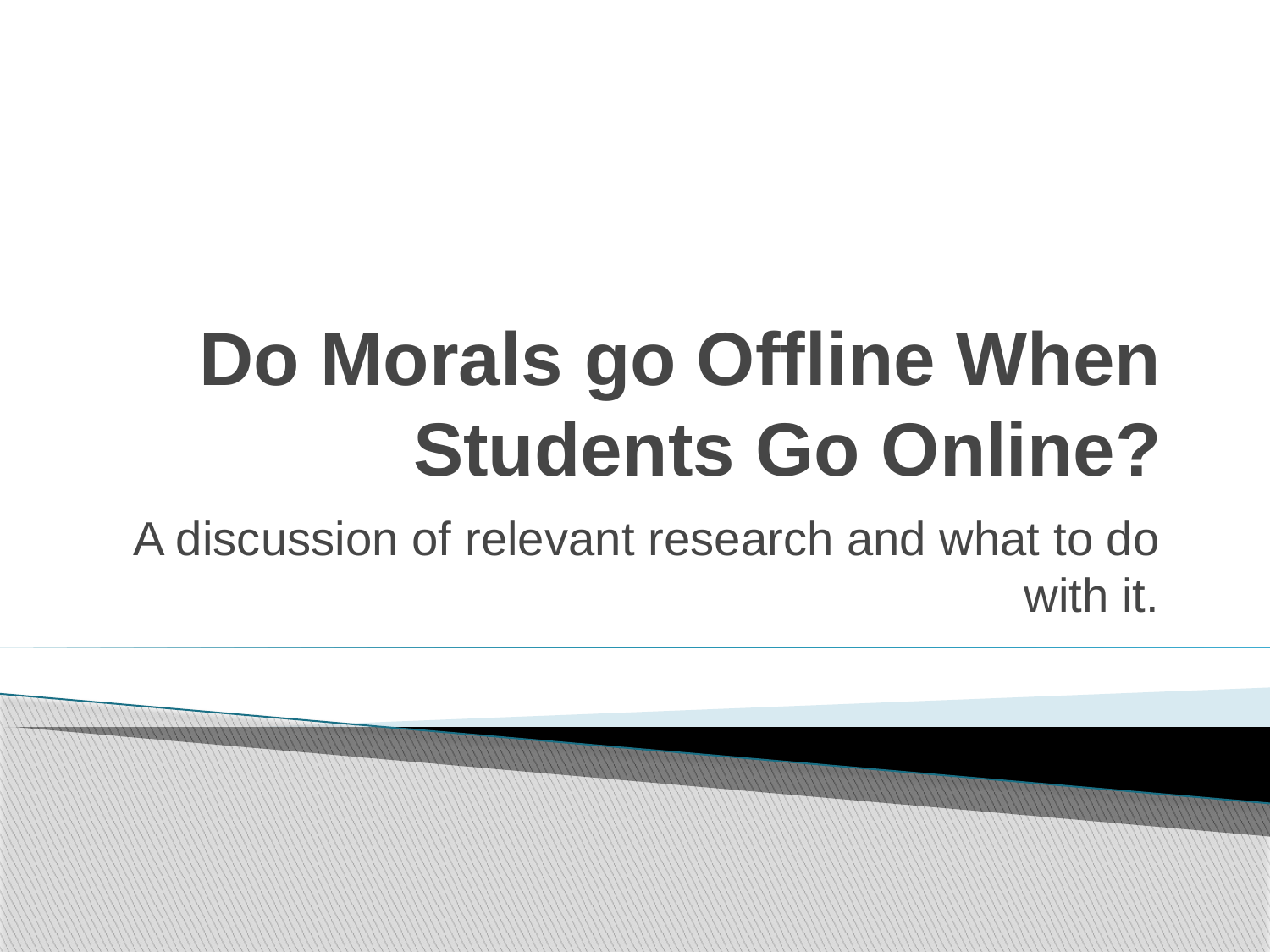

# Do Morals go Offline When Students Go Online?
A discussion of relevant research and what to do with it.